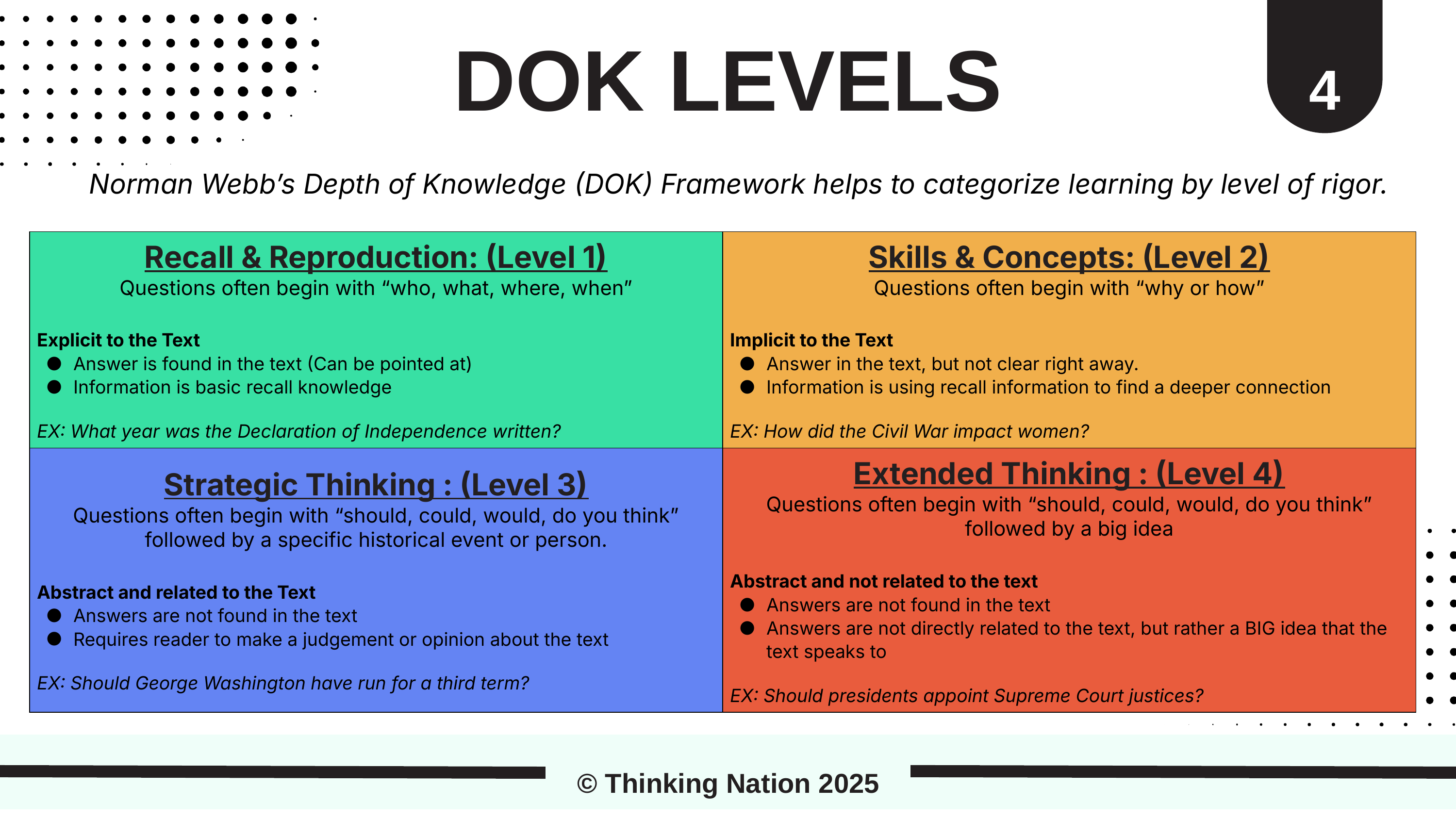

4
DOK LEVELS
Norman Webb’s Depth of Knowledge (DOK) Framework helps to categorize learning by level of rigor.
| Recall & Reproduction: (Level 1) Questions often begin with “who, what, where, when” Explicit to the Text Answer is found in the text (Can be pointed at) Information is basic recall knowledge EX: What year was the Declaration of Independence written? | Skills & Concepts: (Level 2) Questions often begin with “why or how” Implicit to the Text Answer in the text, but not clear right away. Information is using recall information to find a deeper connection EX: How did the Civil War impact women? |
| --- | --- |
| Strategic Thinking : (Level 3) Questions often begin with “should, could, would, do you think” followed by a specific historical event or person. Abstract and related to the Text Answers are not found in the text Requires reader to make a judgement or opinion about the text EX: Should George Washington have run for a third term? | Extended Thinking : (Level 4) Questions often begin with “should, could, would, do you think” followed by a big idea Abstract and not related to the text Answers are not found in the text Answers are not directly related to the text, but rather a BIG idea that the text speaks to EX: Should presidents appoint Supreme Court justices? |

© Thinking Nation 2025